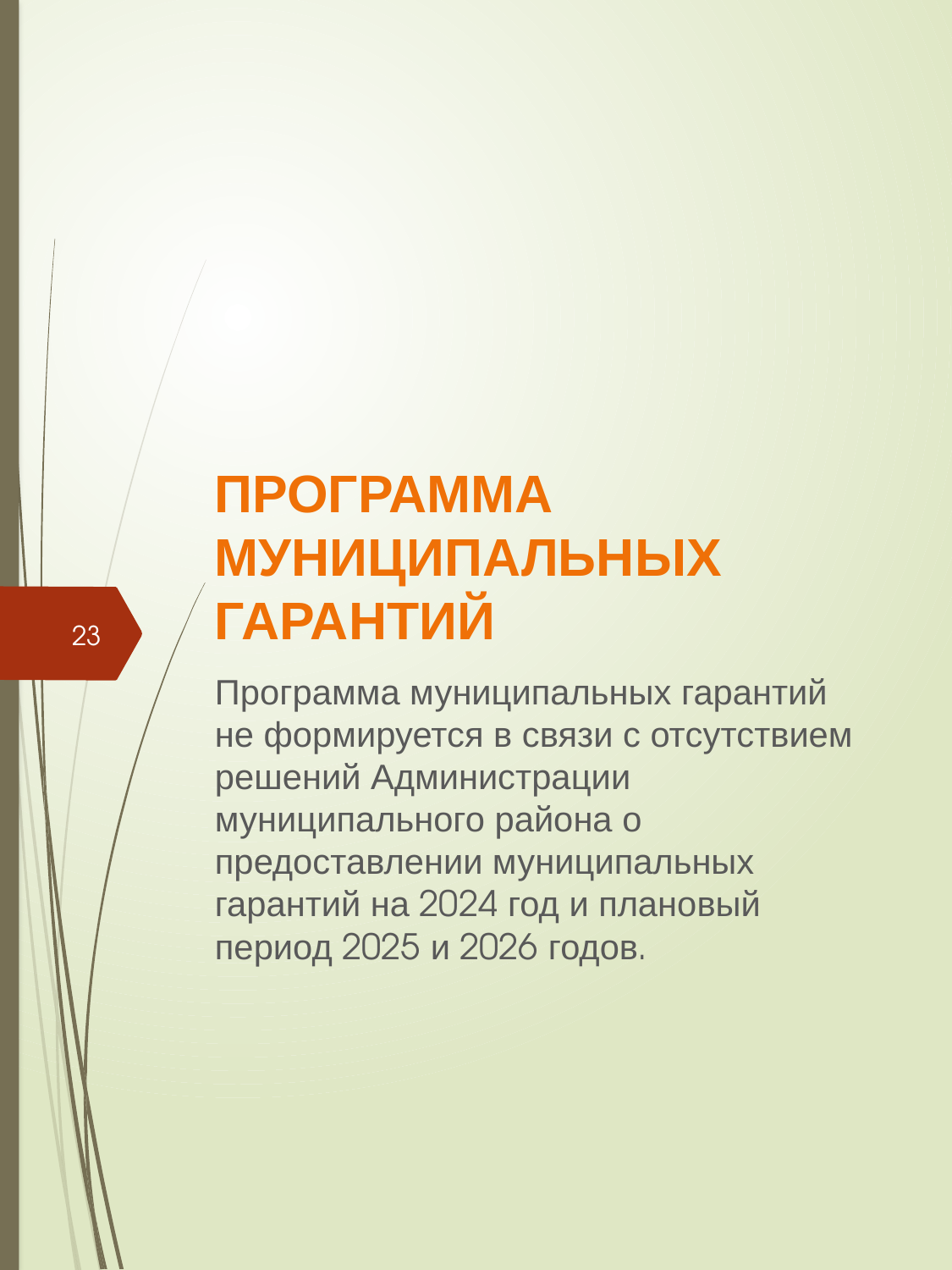

# ПРОГРАММА МУНИЦИПАЛЬНЫХ ГАРАНТИЙ
23
Программа муниципальных гарантий не формируется в связи с отсутствием решений Администрации муниципального района о предоставлении муниципальных гарантий на 2024 год и плановый период 2025 и 2026 годов.